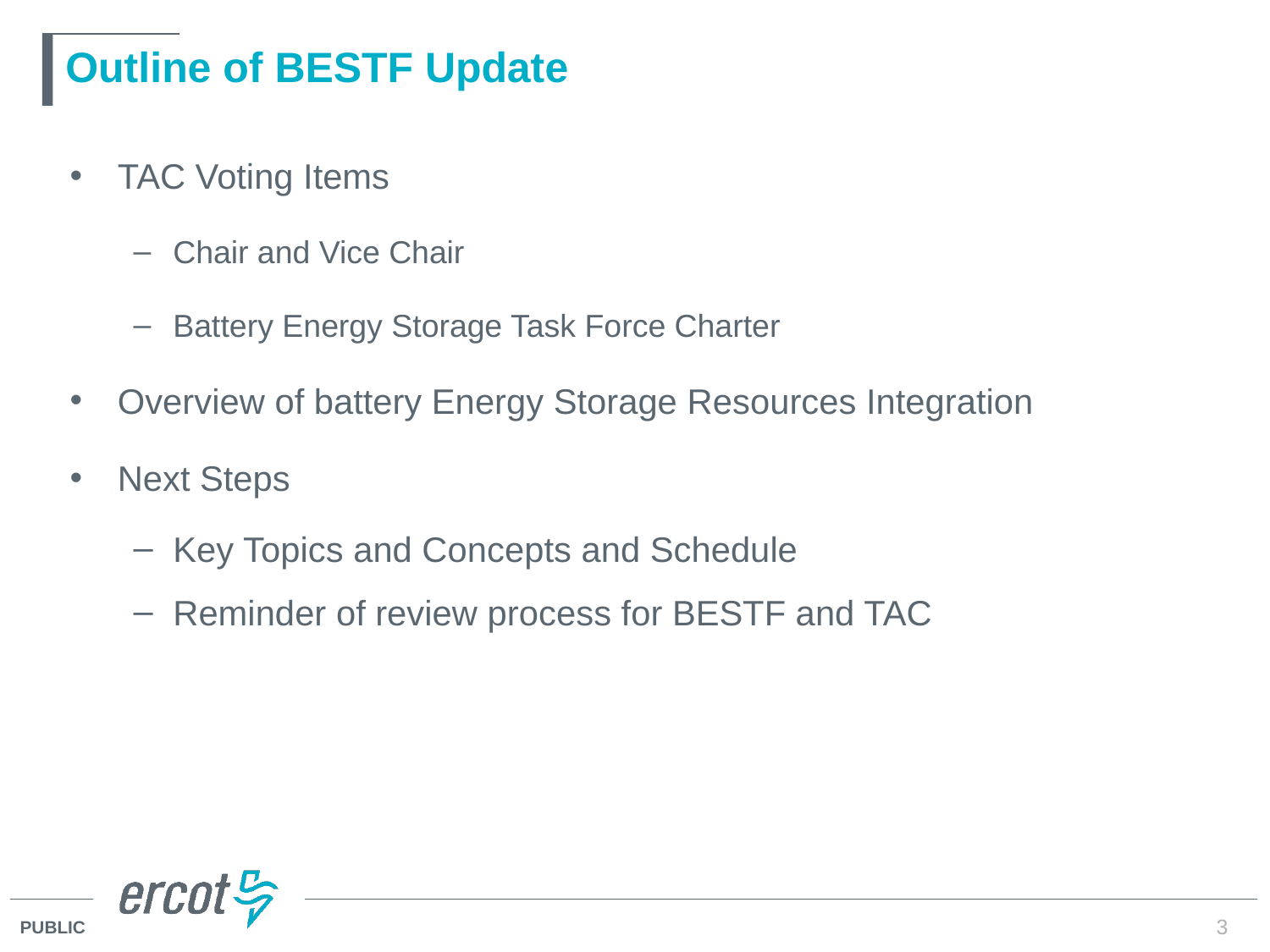

# Outline of BESTF Update
TAC Voting Items
Chair and Vice Chair
Battery Energy Storage Task Force Charter
Overview of battery Energy Storage Resources Integration
Next Steps
Key Topics and Concepts and Schedule
Reminder of review process for BESTF and TAC

3